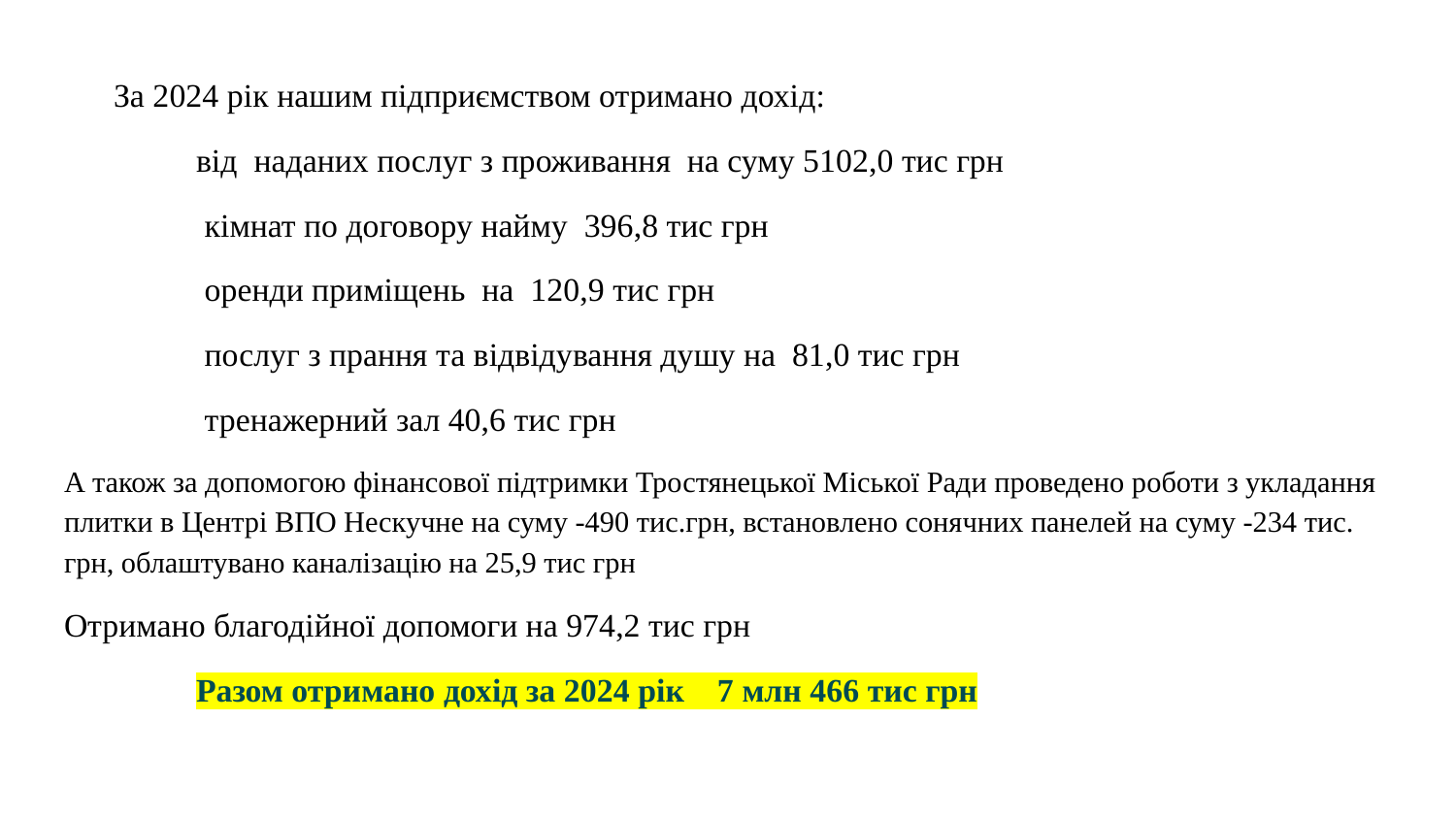

За 2024 рік нашим підприємством отримано дохід:
                від  наданих послуг з проживання  на суму 5102,0 тис грн
                 кімнат по договору найму  396,8 тис грн
                 оренди приміщень  на  120,9 тис грн
                 послуг з прання та відвідування душу на  81,0 тис грн
                 тренажерний зал 40,6 тис грн
А також за допомогою фінансової підтримки Тростянецької Міської Ради проведено роботи з укладання плитки в Центрі ВПО Нескучне на суму -490 тис.грн, встановлено сонячних панелей на суму -234 тис. грн, облаштувано каналізацію на 25,9 тис грн
Отримано благодійної допомоги на 974,2 тис грн
                Разом отримано дохід за 2024 рік    7 млн 466 тис грн